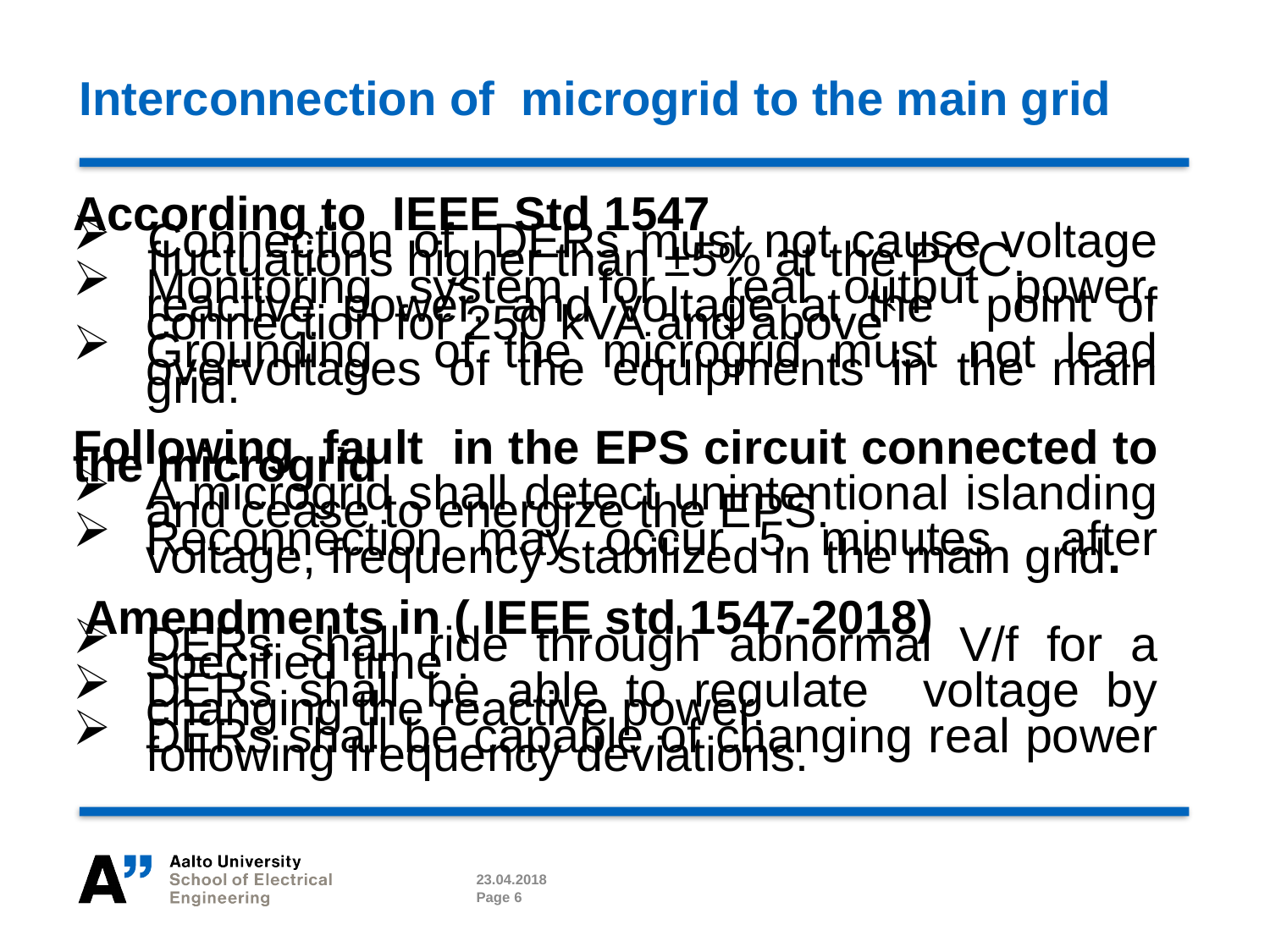

# Interconnection of  microgrid to the main grid

According to  IEEE Std 1547
Connection of  DERs must not cause voltage fluctuations higher than ±5% at the PCC.
Monitoring system for  real output power, reactive power, and voltage at the  point of connection for 250 kVA and above`
Grounding  of the microgrid must not lead overvoltages of the equipments in the main grid.

Following  fault  in the EPS circuit connected to the microgrid
A microgrid shall detect unintentional islanding and cease to energize the EPS.
Reconnection may occur 5 minutes  after voltage, frequency stabilized in the main grid.

 Amendments in ( IEEE std 1547-2018)
DERs shall ride through abnormal V/f for a specified time .
DERs shall be able to regulate  voltage by changing the reactive power.
DERs shall be capable of changing real power following frequency deviations.

23.04.2018
Page 6